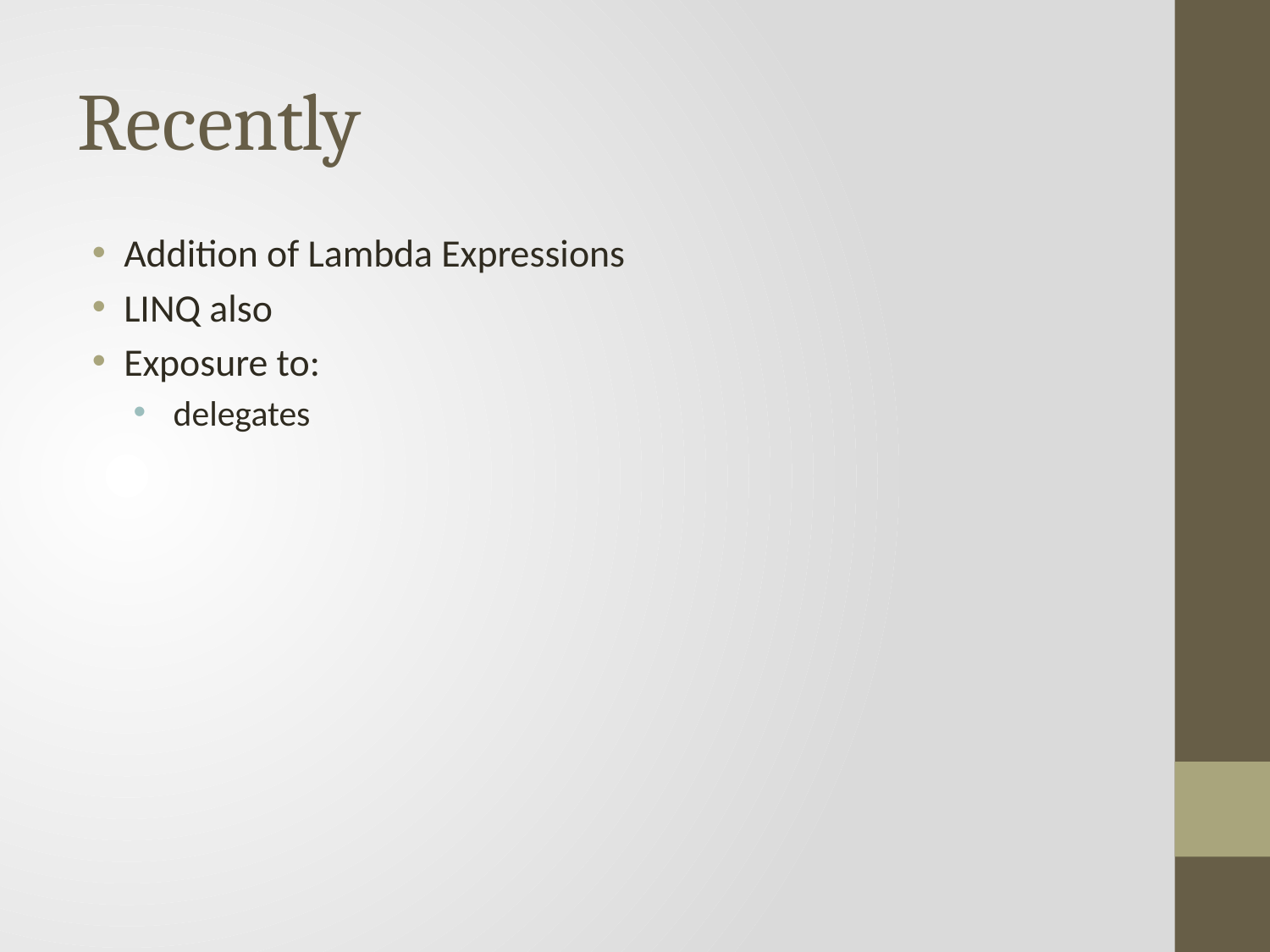

# Recently
Addition of Lambda Expressions
LINQ also
Exposure to:
 delegates